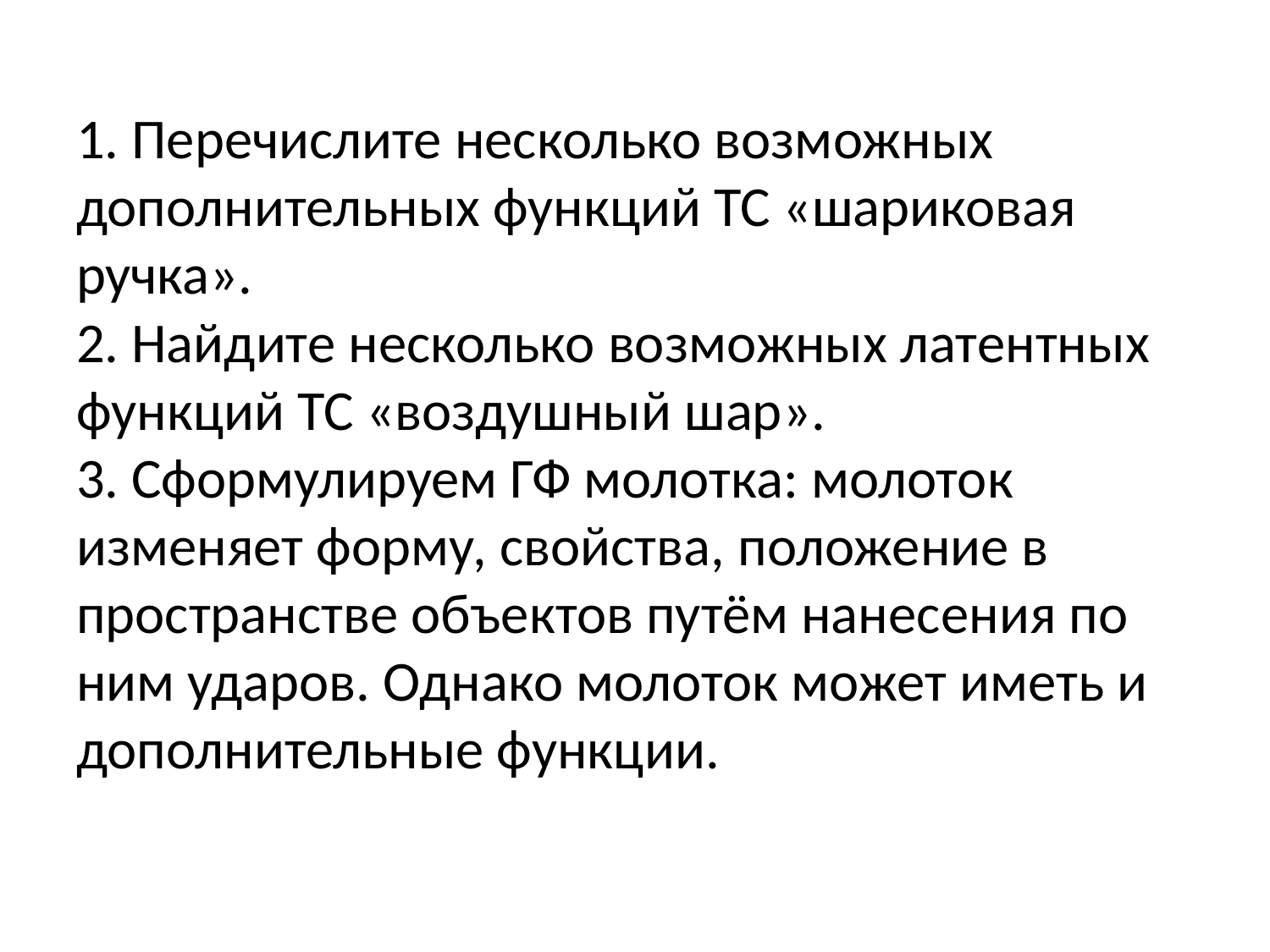

# 1. Перечислите несколько возможных дополнительных функций ТС «шариковая ручка». 2. Найдите несколько возможных латентных функций ТС «воздушный шар». 3. Сформулируем ГФ молотка: молоток изменяет форму, свойства, положение в пространстве объектов путём нанесения по ним ударов. Однако молоток может иметь и дополнительные функции.